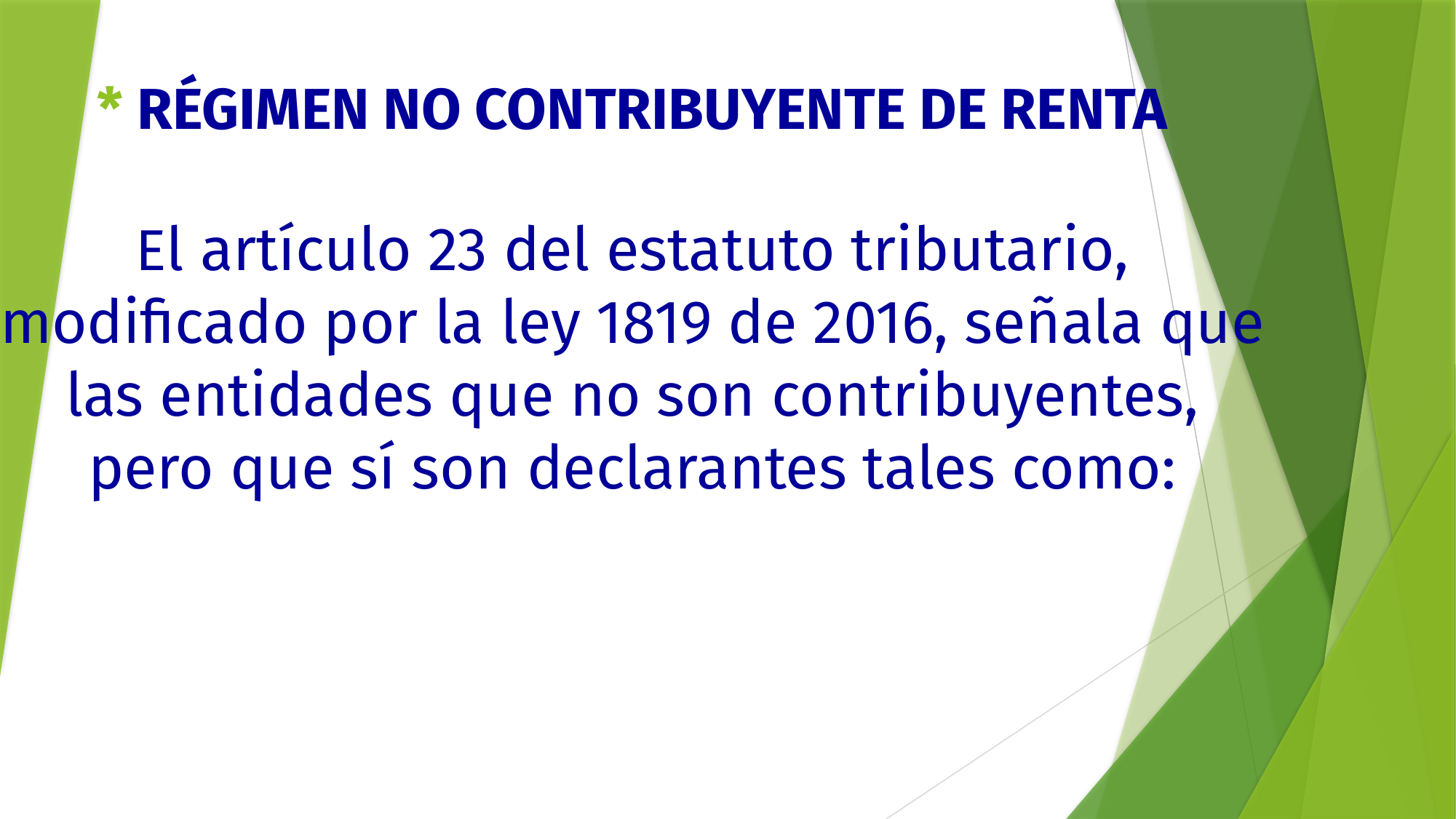

# * RÉGIMEN NO CONTRIBUYENTE DE RENTA El artículo 23 del estatuto tributario, modificado por la ley 1819 de 2016, señala que las entidades que no son contribuyentes, pero que sí son declarantes tales como: